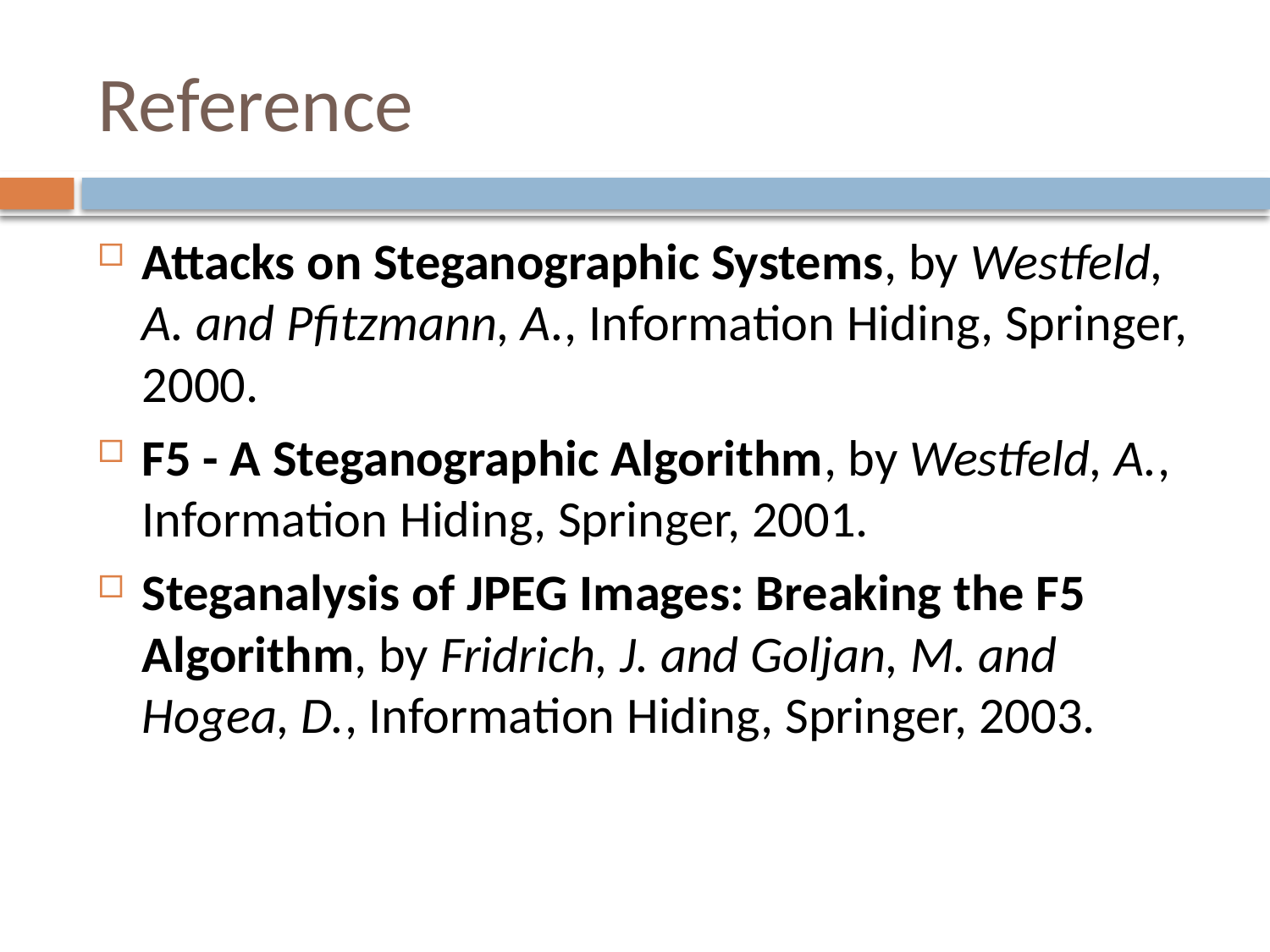

# Reference
Attacks on Steganographic Systems, by Westfeld, A. and Pfitzmann, A., Information Hiding, Springer, 2000.
F5 - A Steganographic Algorithm, by Westfeld, A., Information Hiding, Springer, 2001.
Steganalysis of JPEG Images: Breaking the F5 Algorithm, by Fridrich, J. and Goljan, M. and Hogea, D., Information Hiding, Springer, 2003.